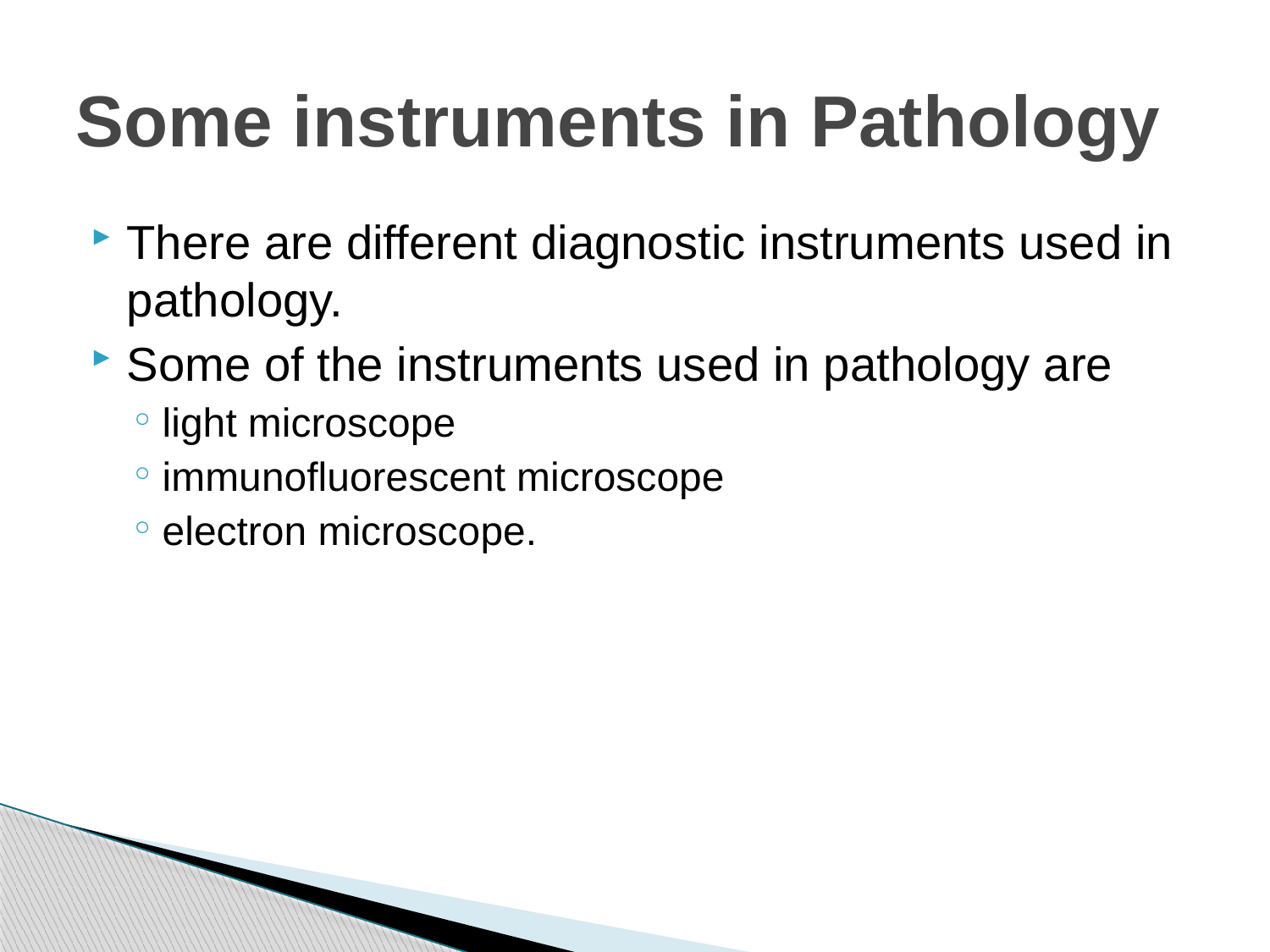

# Some instruments in Pathology
There are different diagnostic instruments used in pathology.
Some of the instruments used in pathology are
light microscope
immunofluorescent microscope
electron microscope.